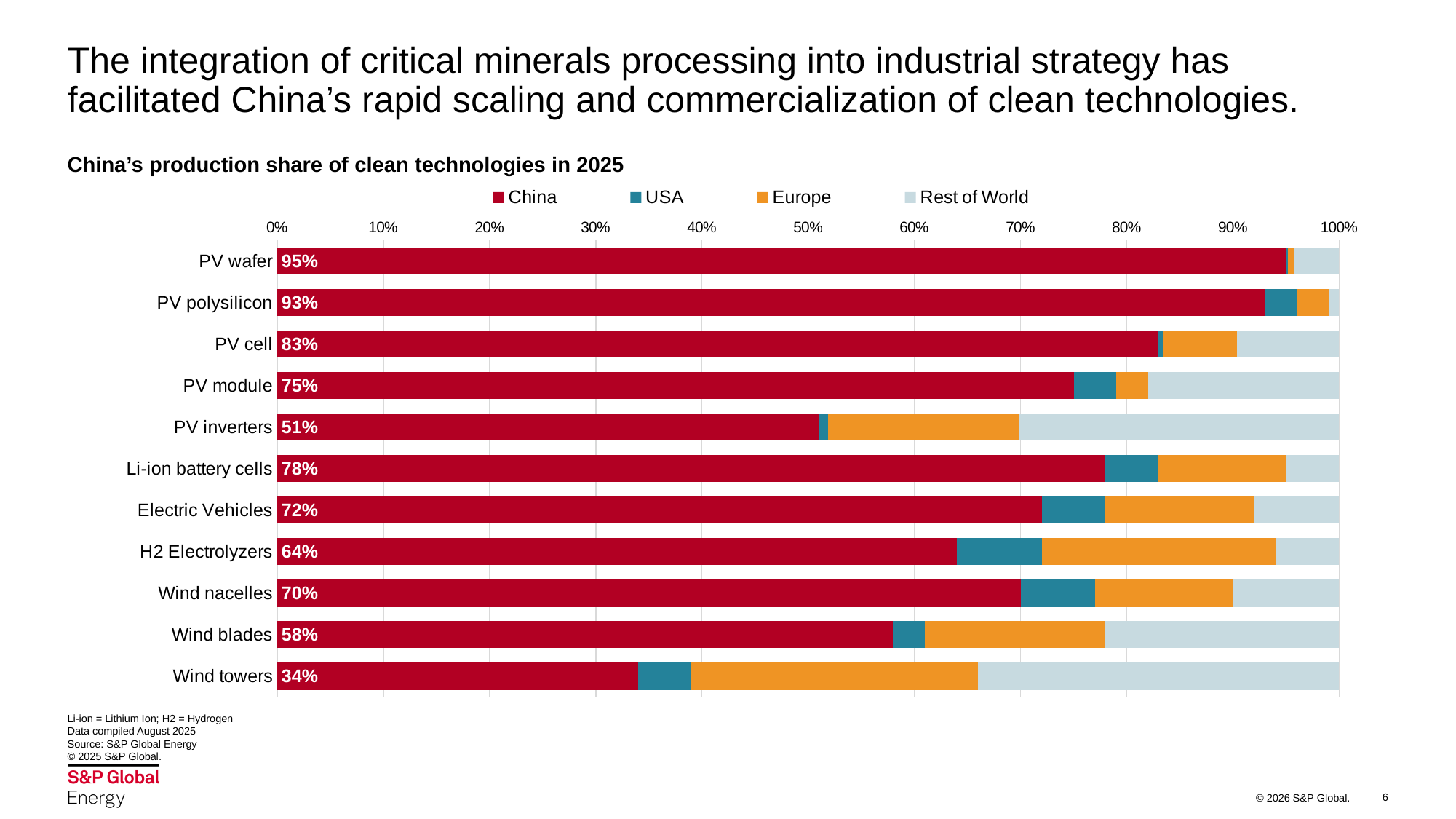

# The integration of critical minerals processing into industrial strategy has facilitated China’s rapid scaling and commercialization of clean technologies.
China’s production share of clean technologies in 2025

### Chart

| Category | China | USA | Europe | Rest of World |
|---|---|---|---|---|
| PV wafer | 0.95 | 0.002 | 0.005 | 0.043 |
| PV polysilicon | 0.93 | 0.03 | 0.03 | 0.01 |
| PV cell | 0.83 | 0.004 | 0.07 | 0.096 |
| PV module | 0.75 | 0.04 | 0.03 | 0.18 |
| PV inverters | 0.51 | 0.009 | 0.18 | 0.301 |
| Li-ion battery cells | 0.78 | 0.05 | 0.12 | 0.05 |
| Electric Vehicles | 0.72 | 0.06 | 0.14 | 0.08 |
| H2 Electrolyzers | 0.64 | 0.08 | 0.22 | 0.06 |
| Wind nacelles | 0.7 | 0.07 | 0.13 | 0.1 |
| Wind blades | 0.58 | 0.03 | 0.17 | 0.22 |
| Wind towers | 0.34 | 0.05 | 0.27 | 0.34 |
Li-ion = Lithium Ion; H2 = Hydrogen
Data compiled August 2025
Source: S&P Global Energy
© 2025 S&P Global.
6